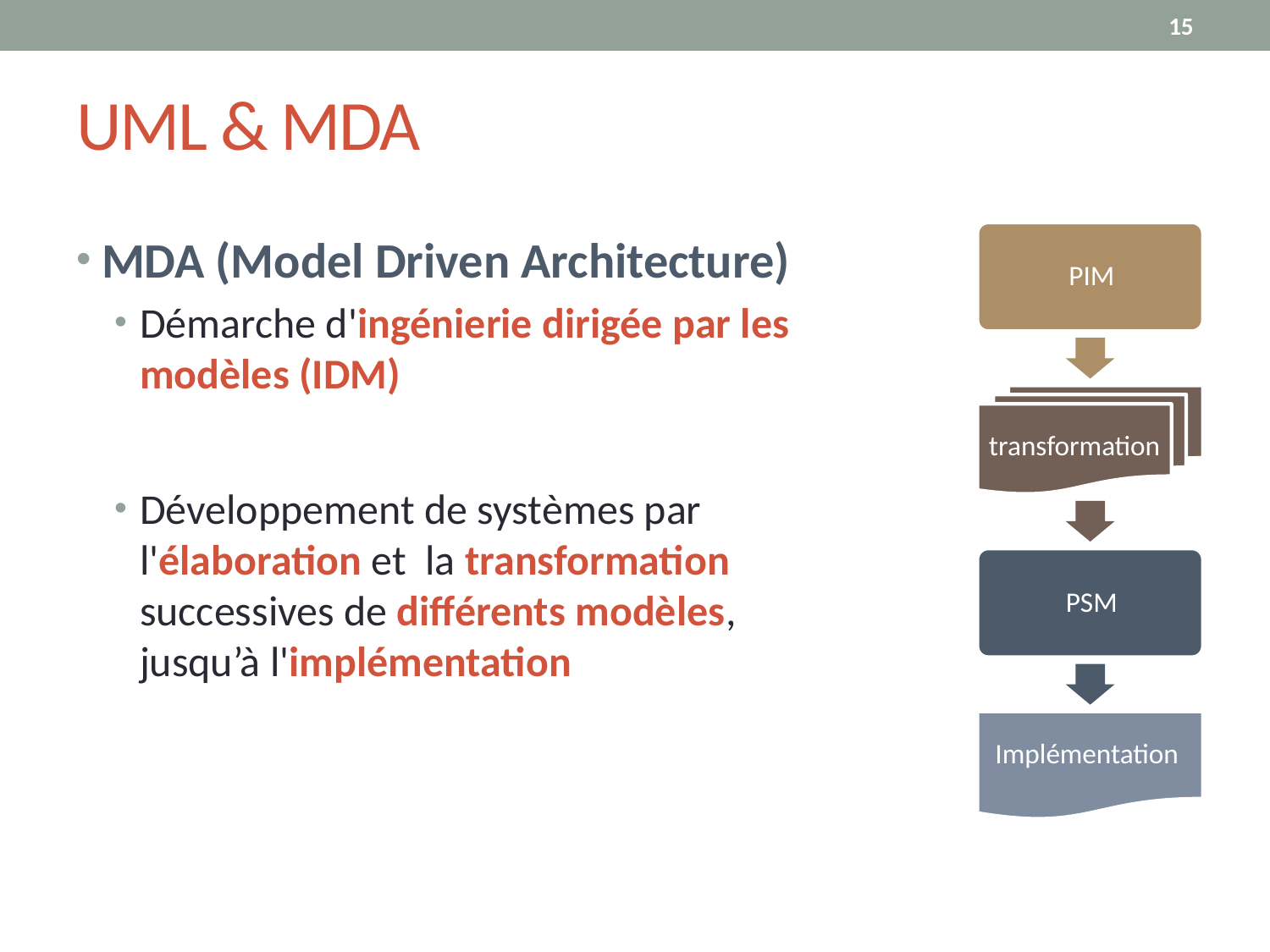

15
# UML & MDA
MDA (Model Driven Architecture)
Démarche d'ingénierie dirigée par les
modèles (IDM)

Développement de systèmes par
l'élaboration et  la transformation
successives de différents modèles,
jusqu’à l'implémentation

PIM

transformation

PSM

Implémentation